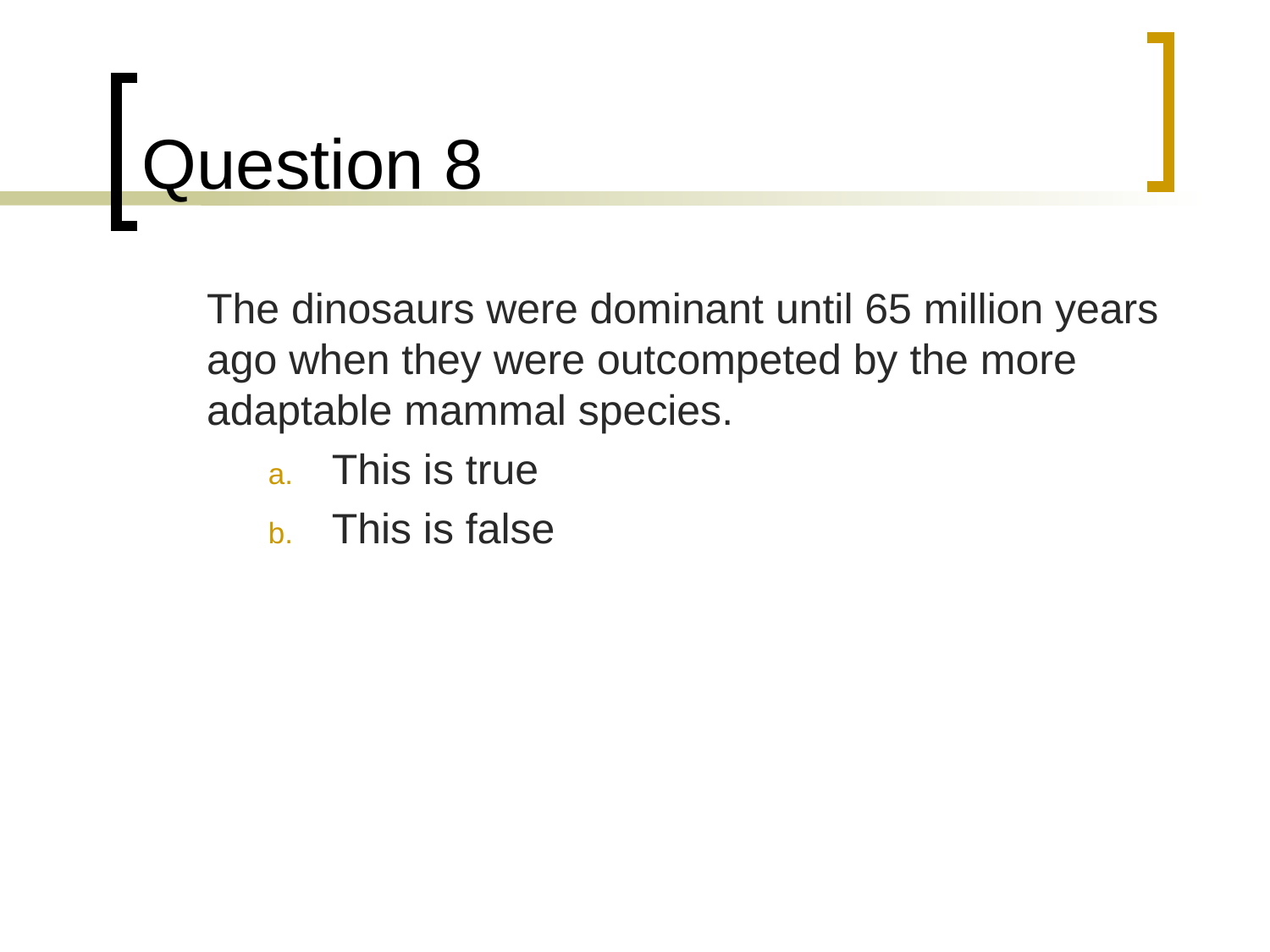

# Question 8
	The dinosaurs were dominant until 65 million years ago when they were outcompeted by the more adaptable mammal species.
This is true
This is false